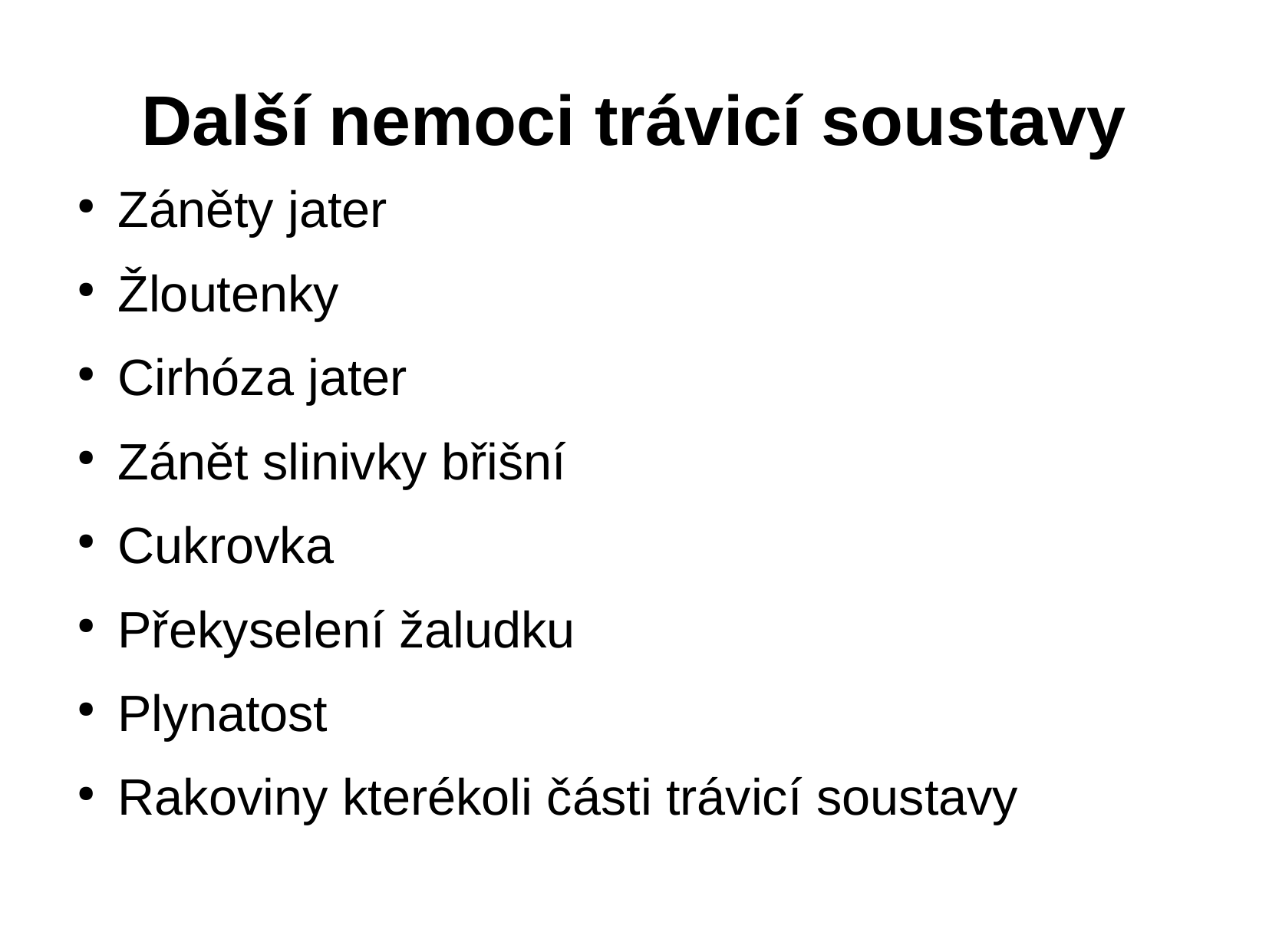

# Další nemoci trávicí soustavy
Záněty jater
Žloutenky
Cirhóza jater
Zánět slinivky břišní
Cukrovka
Překyselení žaludku
Plynatost
Rakoviny kterékoli části trávicí soustavy